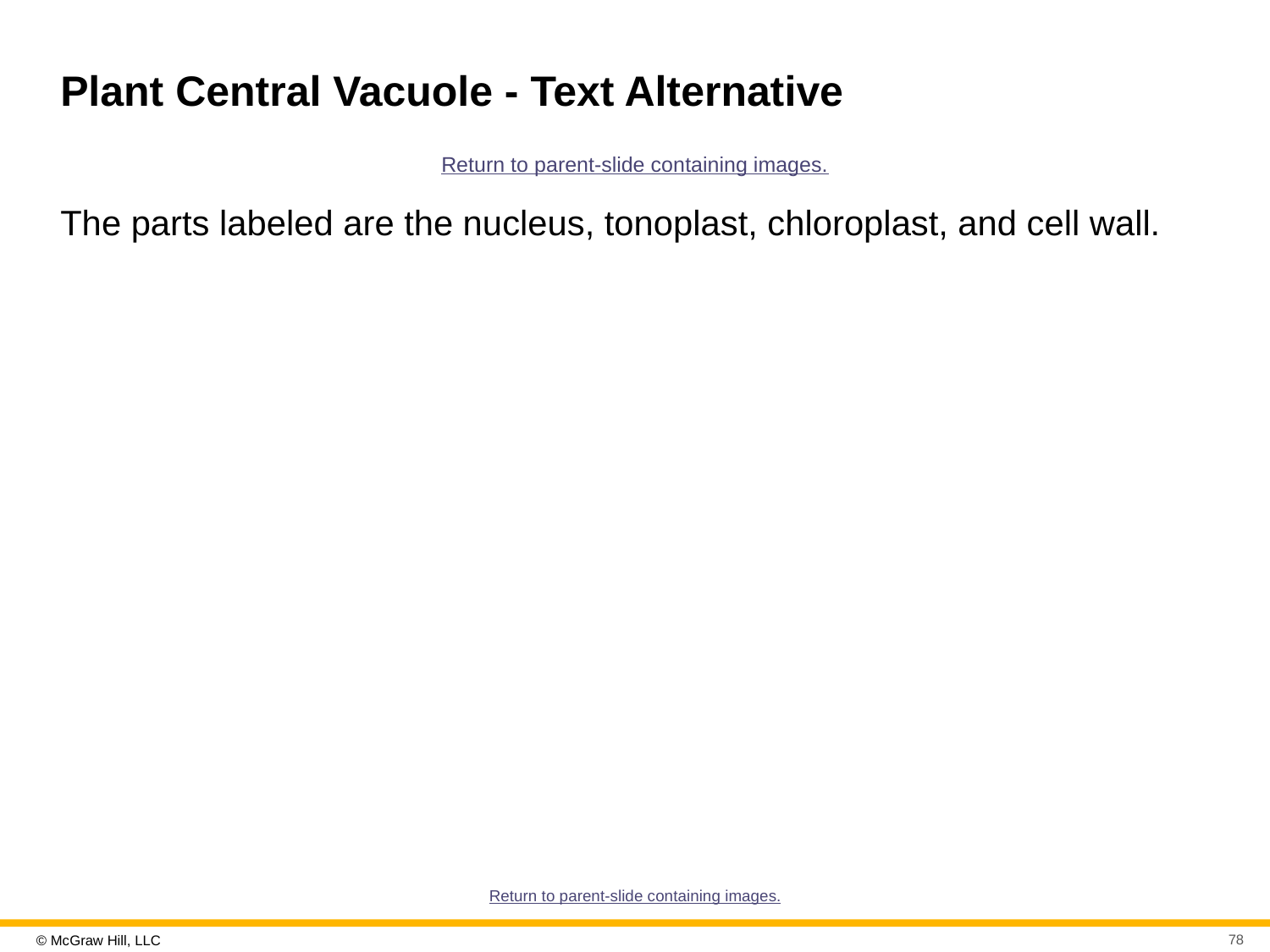

# Plant Central Vacuole - Text Alternative
Return to parent-slide containing images.
The parts labeled are the nucleus, tonoplast, chloroplast, and cell wall.
Return to parent-slide containing images.
78